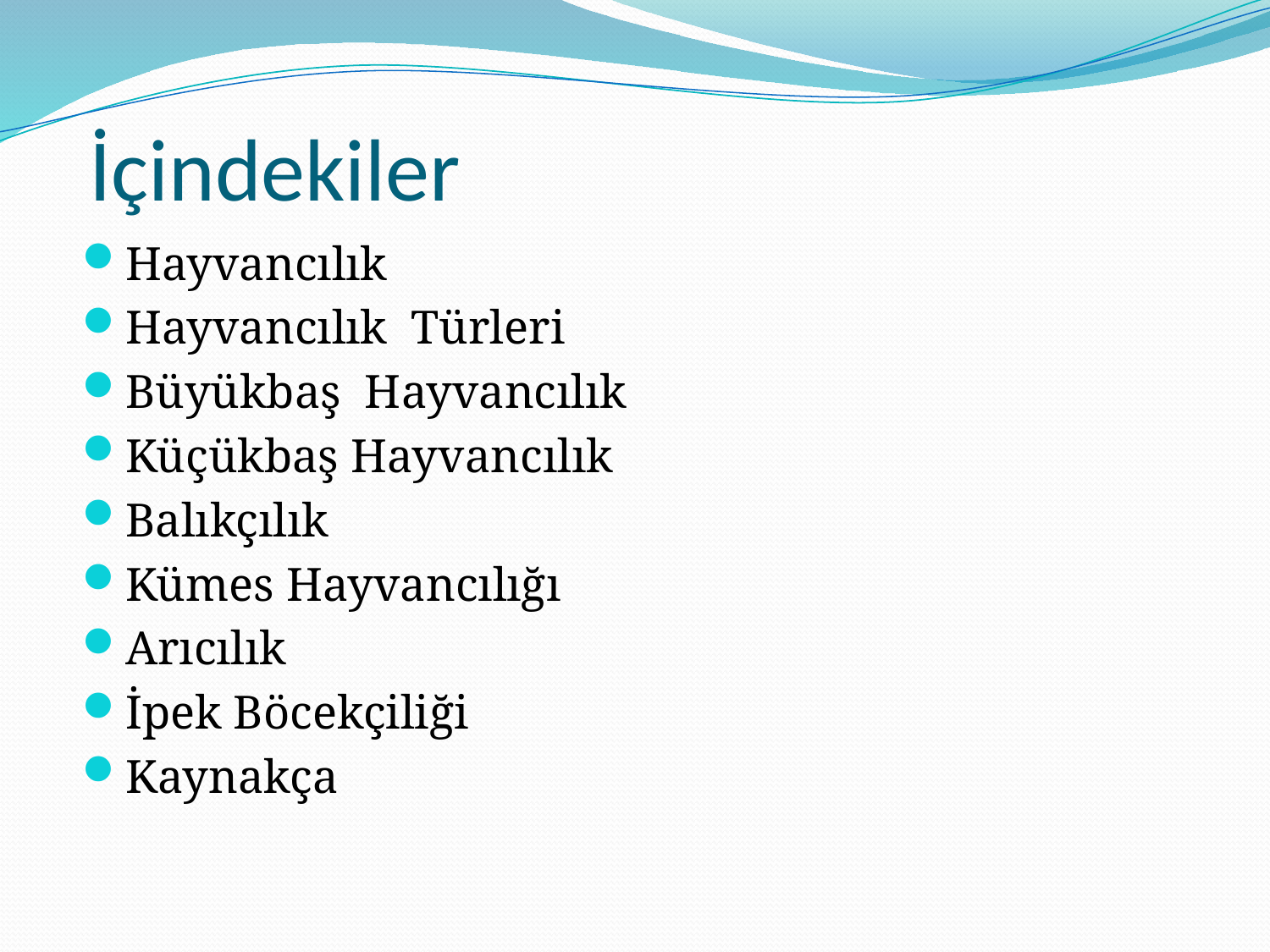

# İçindekiler
Hayvancılık
Hayvancılık  Türleri
Büyükbaş  Hayvancılık
Küçükbaş Hayvancılık
Balıkçılık
Kümes Hayvancılığı
Arıcılık
İpek Böcekçiliği
Kaynakça